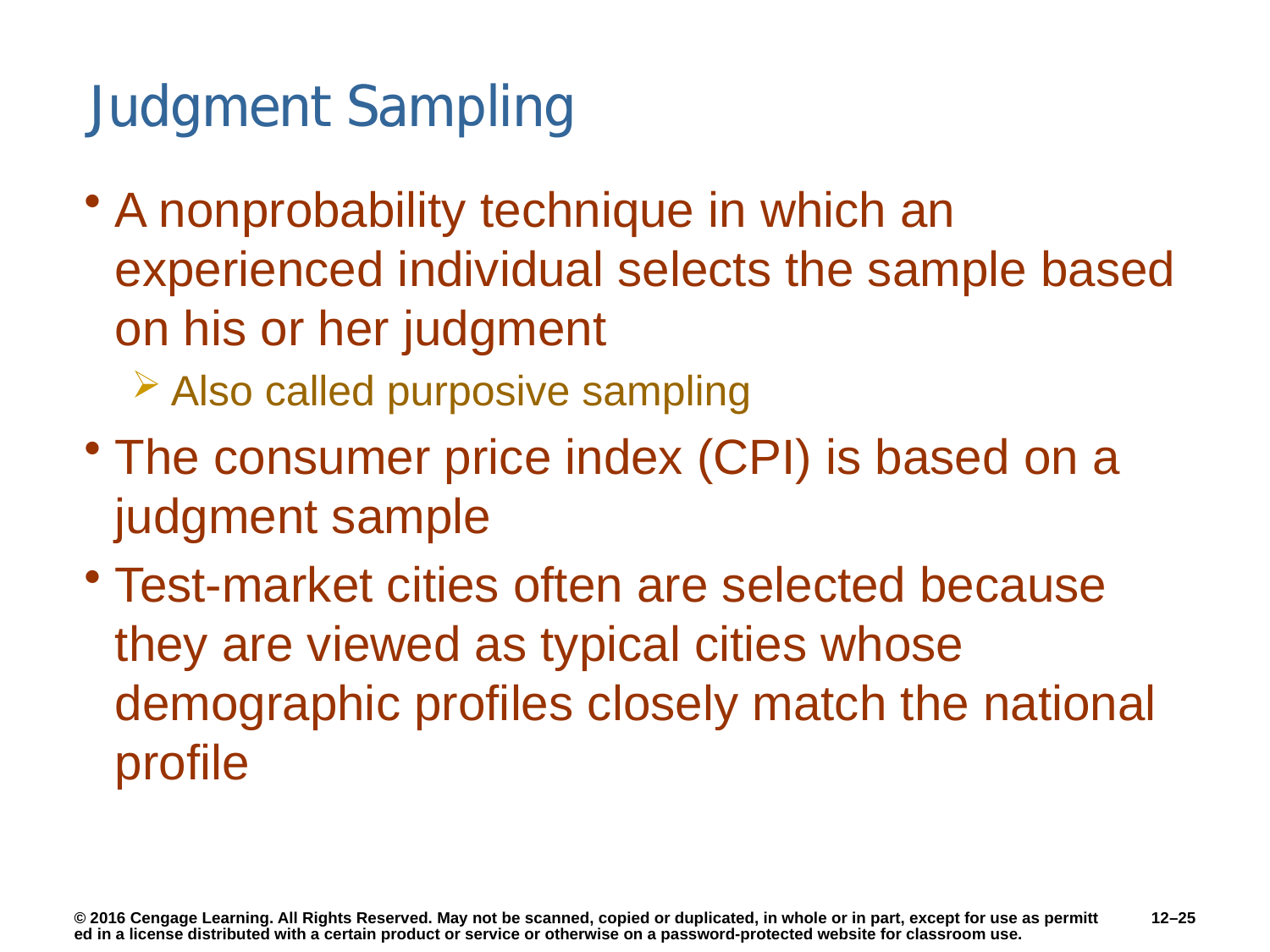

# Judgment Sampling
A nonprobability technique in which an experienced individual selects the sample based on his or her judgment
Also called purposive sampling
The consumer price index (CPI) is based on a judgment sample
Test-market cities often are selected because they are viewed as typical cities whose demographic profiles closely match the national profile
12–25
© 2016 Cengage Learning. All Rights Reserved. May not be scanned, copied or duplicated, in whole or in part, except for use as permitted in a license distributed with a certain product or service or otherwise on a password-protected website for classroom use.